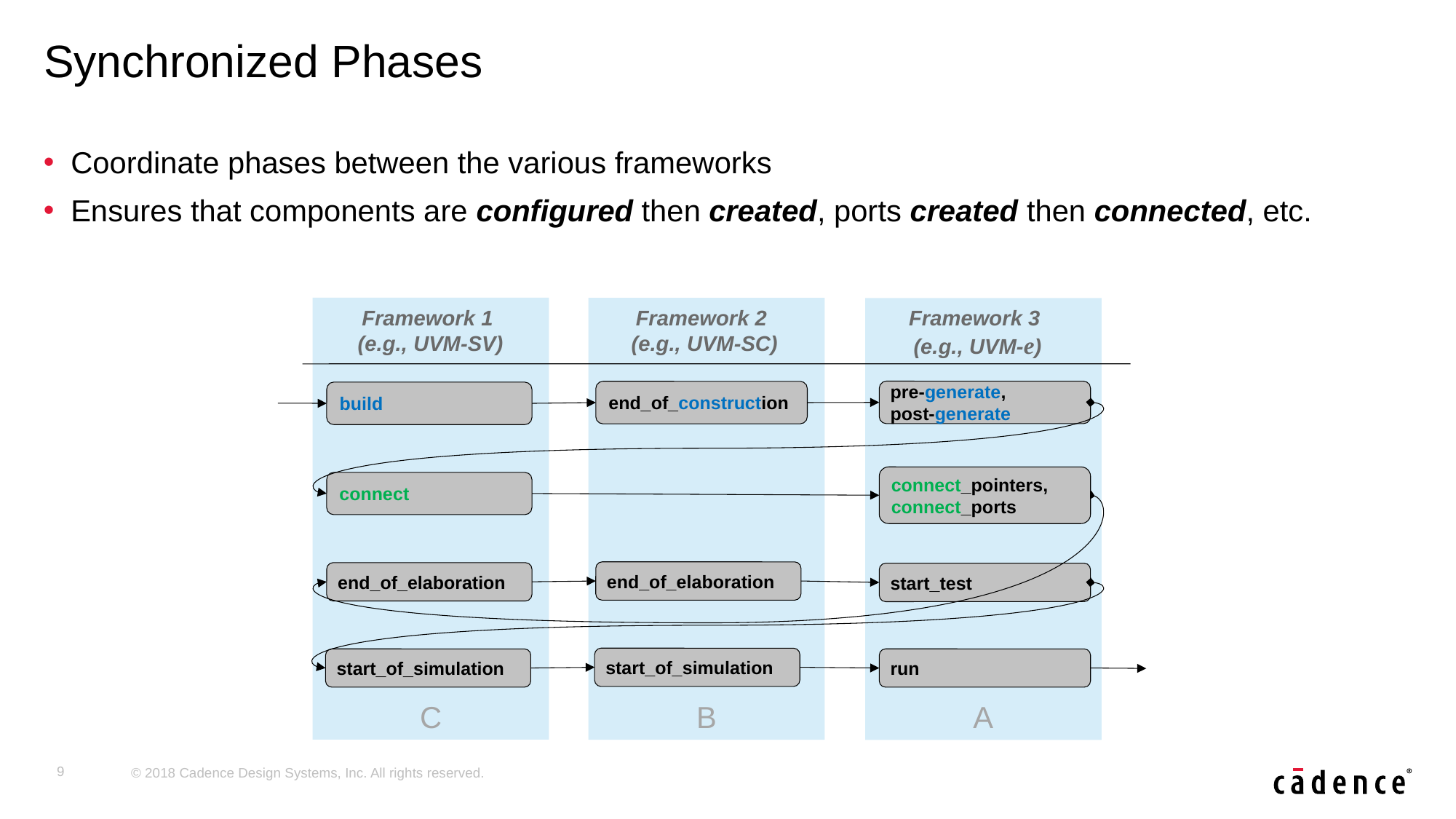

# Synchronized Phases
Coordinate phases between the various frameworks
Ensures that components are configured then created, ports created then connected, etc.
C
B
A
Framework 1
(e.g., UVM-SV)
Framework 2
(e.g., UVM-SC)
Framework 3
(e.g., UVM-e)

pre-generate,
post-generate
end_of_construction
build
connect_pointers, connect_ports
connect
end_of_elaboration
end_of_elaboration
start_test
start_of_simulation
start_of_simulation
run